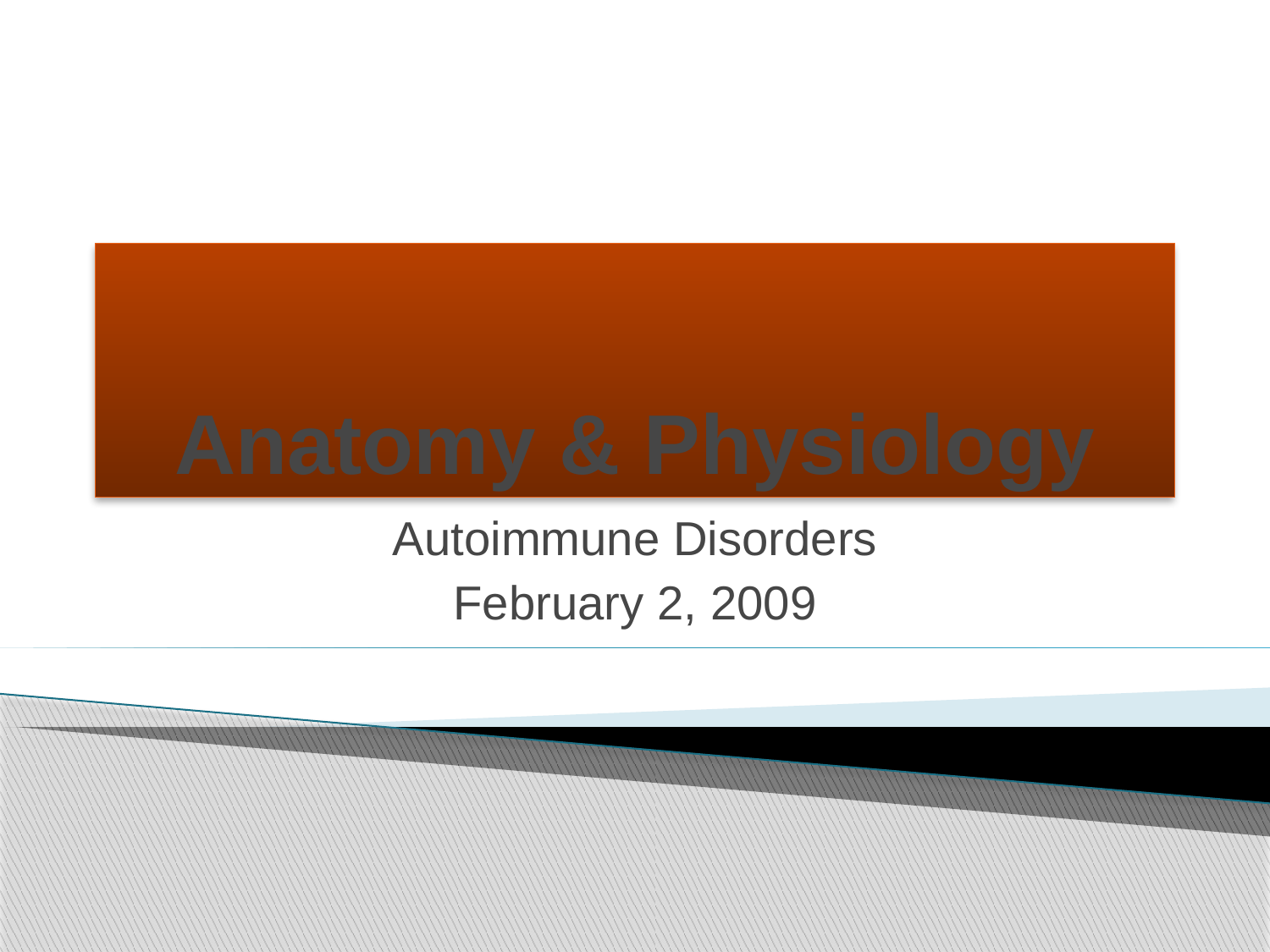

# Anatomy & Physiology
Autoimmune Disorders
February 2, 2009